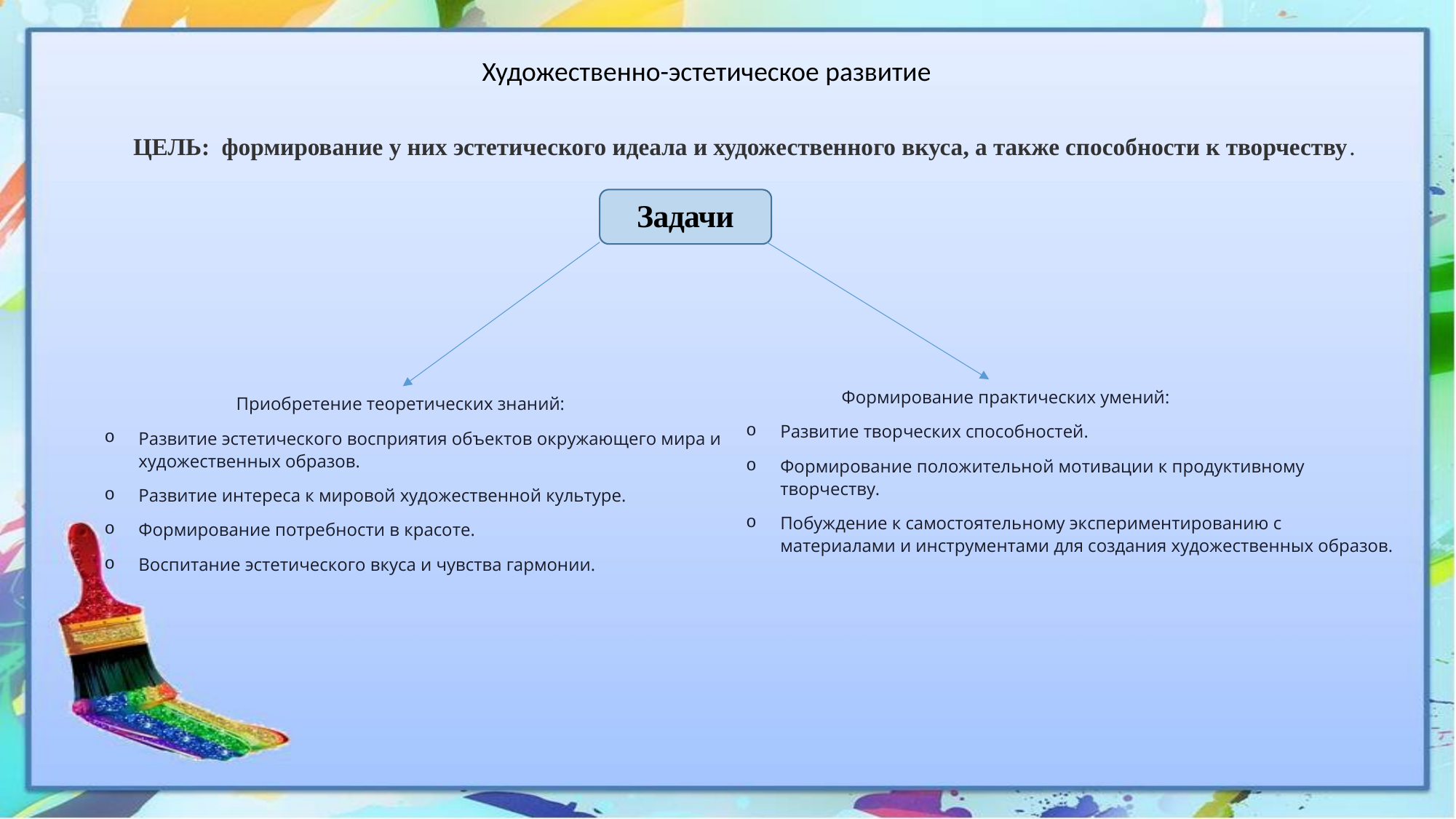

Художественно-эстетическое развитие
ЦЕЛЬ:  формирование у них эстетического идеала и художественного вкуса, а также способности к творчеству.

Задачи
                                 Формирование практических умений:
Развитие творческих способностей.
Формирование положительной мотивации к продуктивному творчеству.
Побуждение к самостоятельному экспериментированию с материалами и инструментами для создания художественных образов.
                                         Приобретение теоретических знаний:
Развитие эстетического восприятия объектов окружающего мира и художественных образов.
Развитие интереса к мировой художественной культуре.
Формирование потребности в красоте.
Воспитание эстетического вкуса и чувства гармонии.